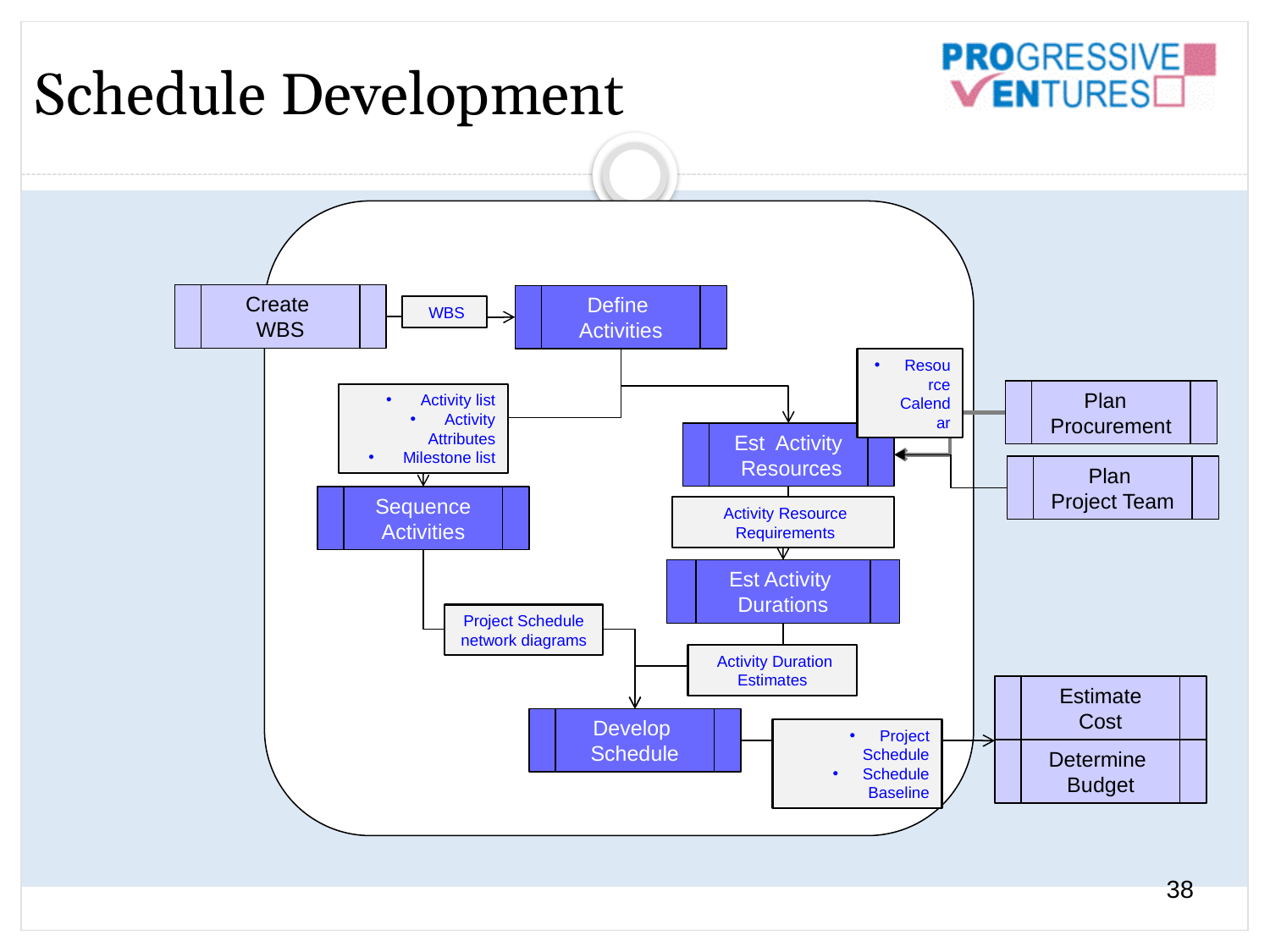

Schedule Development

Create
WBS
Define
Activities
 WBS
Resource Calendar
Plan
Procurement
 Activity list
 Activity Attributes
 Milestone list
Est  Activity
 Resources
Plan
Project Team
Sequence
Activities
 Activity Resource
 Requirements
Est Activity
Durations
Project Schedule
network diagrams
 Activity Duration Estimates
Estimate
Cost
Develop
Schedule
Project Schedule
Schedule Baseline
Determine
Budget
38